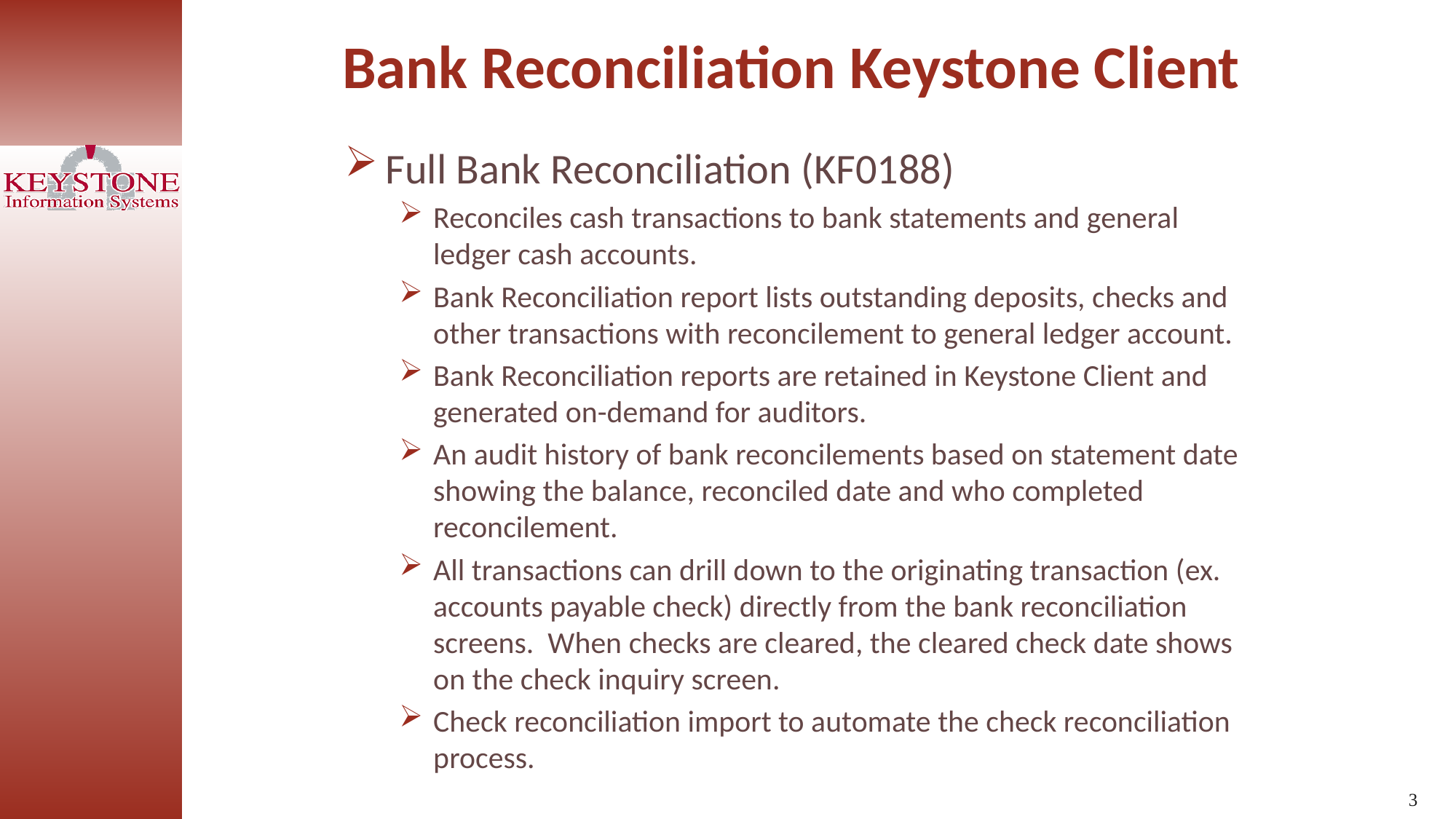

Bank Reconciliation Keystone Client
Full Bank Reconciliation (KF0188)
Reconciles cash transactions to bank statements and general ledger cash accounts.
Bank Reconciliation report lists outstanding deposits, checks and other transactions with reconcilement to general ledger account.
Bank Reconciliation reports are retained in Keystone Client and generated on-demand for auditors.
An audit history of bank reconcilements based on statement date showing the balance, reconciled date and who completed reconcilement.
All transactions can drill down to the originating transaction (ex. accounts payable check) directly from the bank reconciliation screens.  When checks are cleared, the cleared check date shows on the check inquiry screen.
Check reconciliation import to automate the check reconciliation process.
3